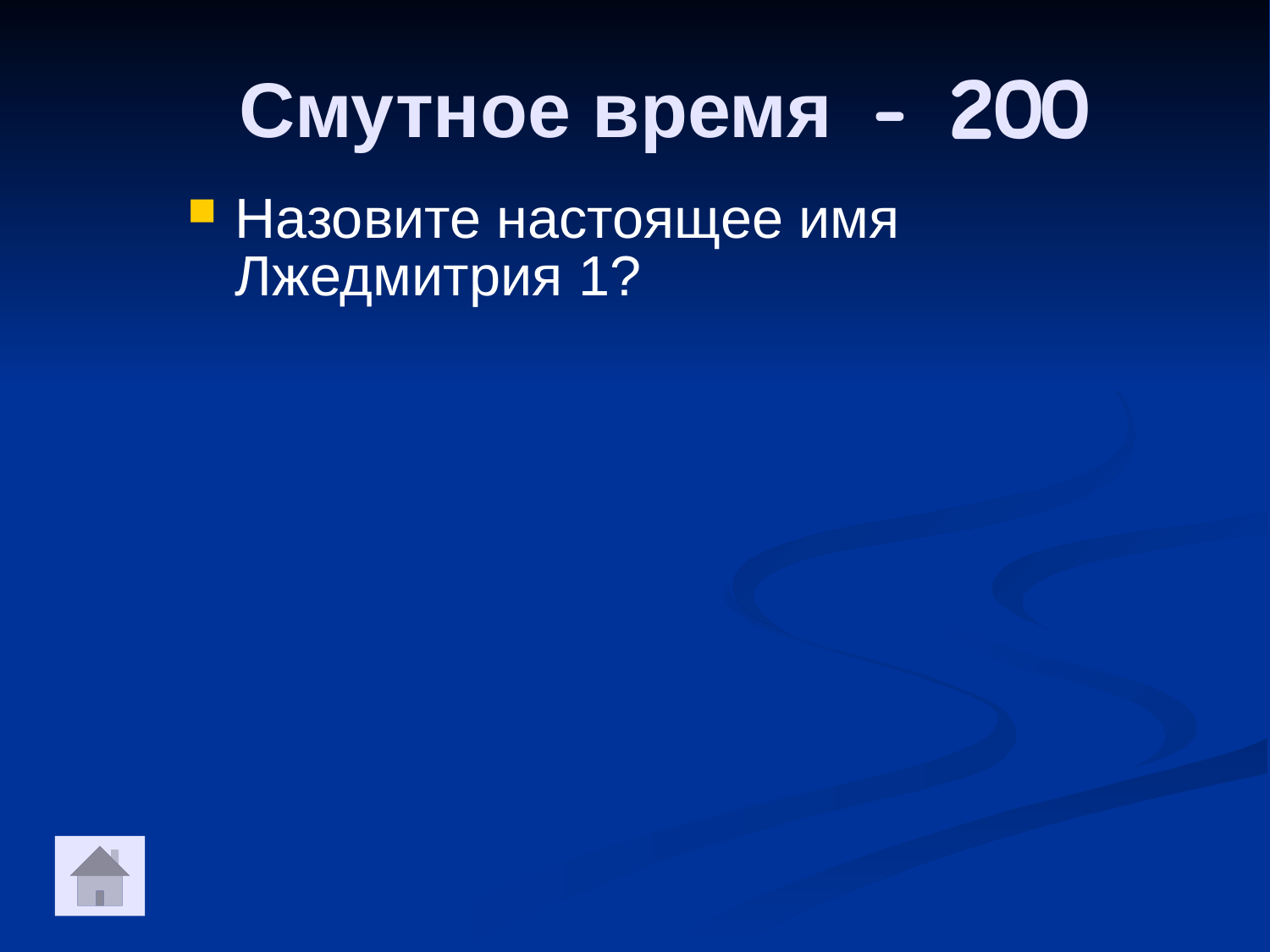

Смутное время - 200
Назовите настоящее имя Лжедмитрия 1?